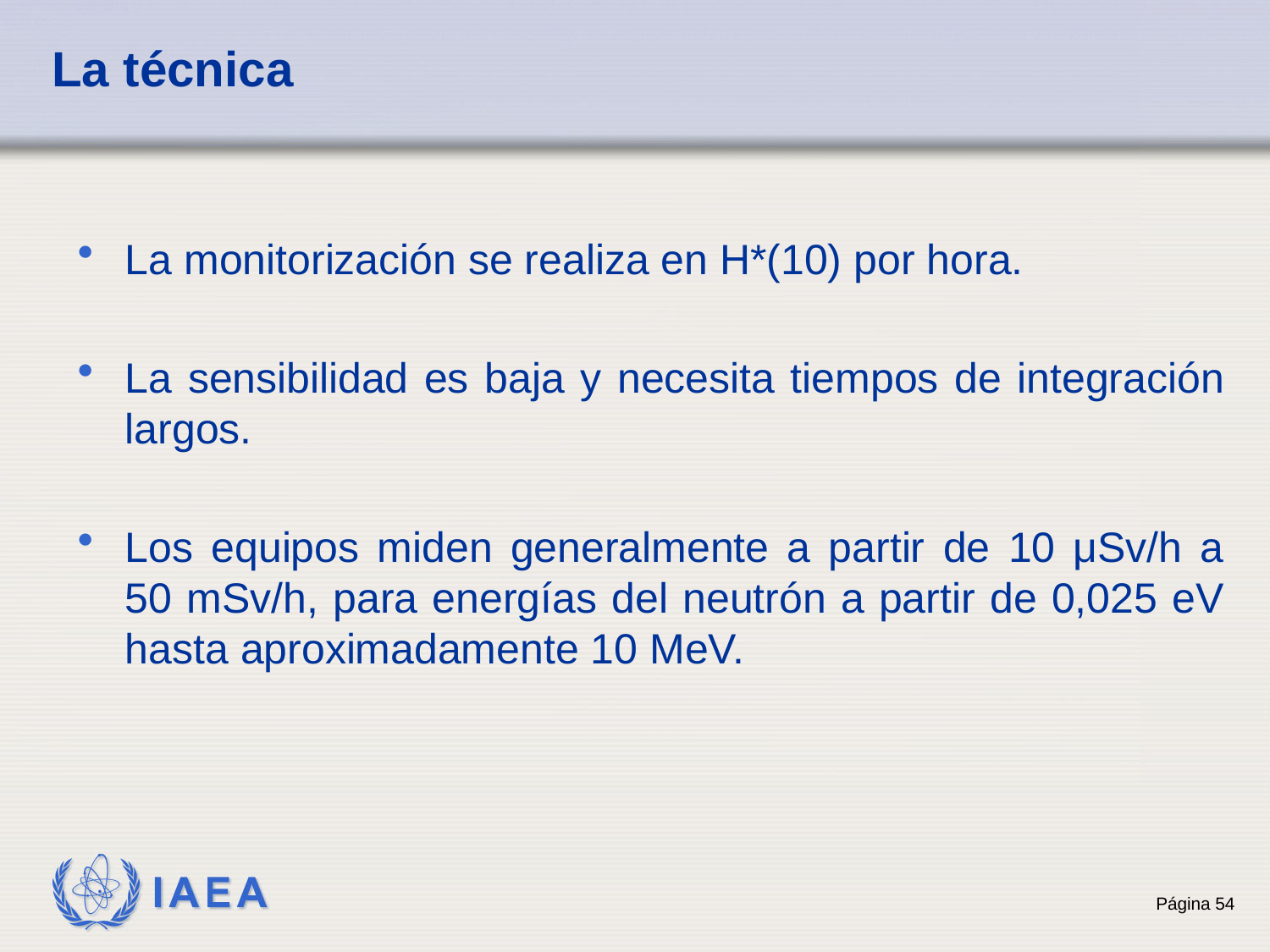

# La técnica
La monitorización se realiza en H*(10) por hora.

La sensibilidad es baja y necesita tiempos de integración largos.

Los equipos miden generalmente a partir de 10 μSv/h a 50 mSv/h, para energías del neutrón a partir de 0,025 eV hasta aproximadamente 10 MeV.

54